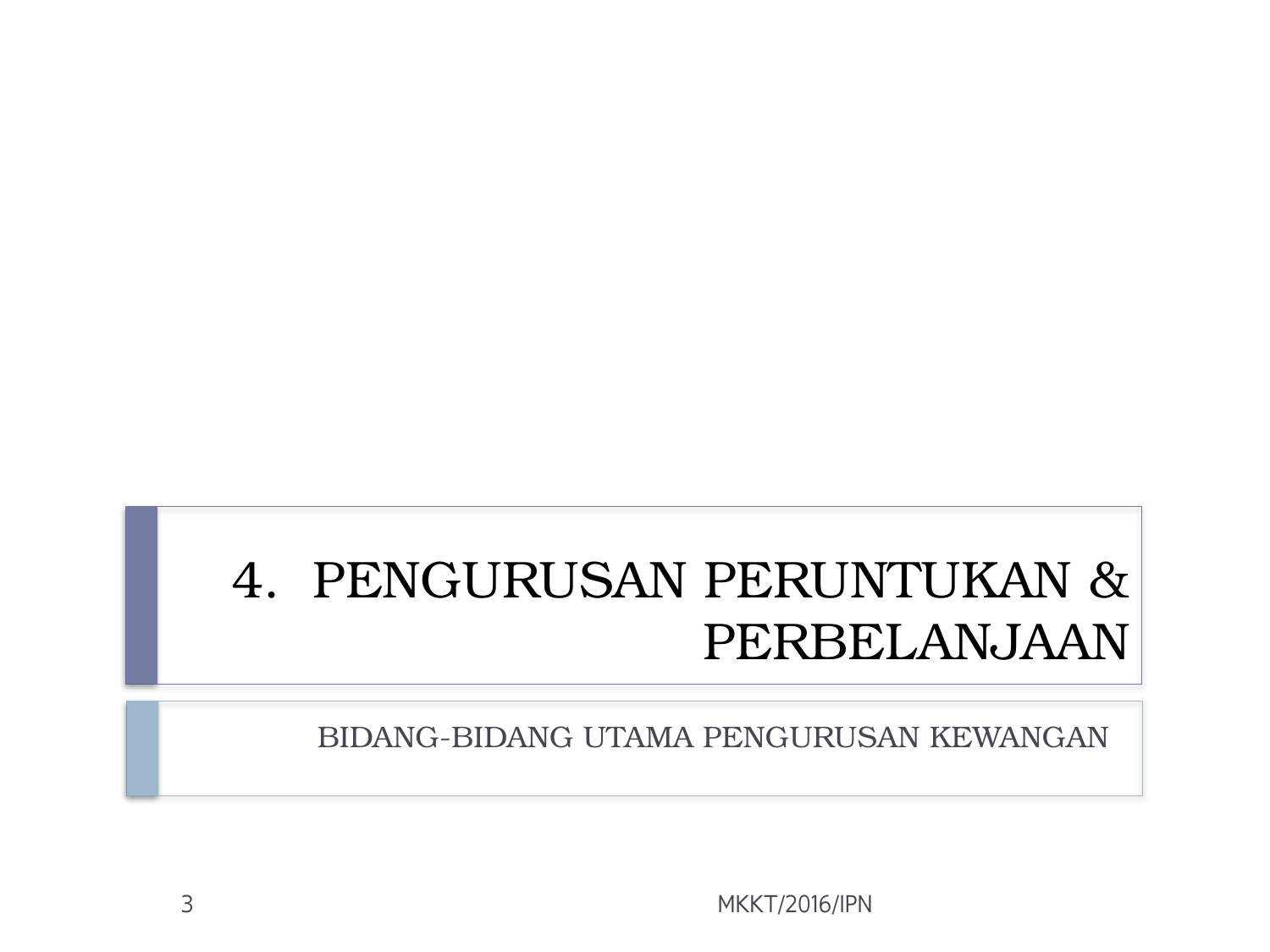

# 4.  PENGURUSAN PERUNTUKAN & PERBELANJAAN
BIDANG-BIDANG UTAMA PENGURUSAN KEWANGAN
3
MKKT/2016/IPN